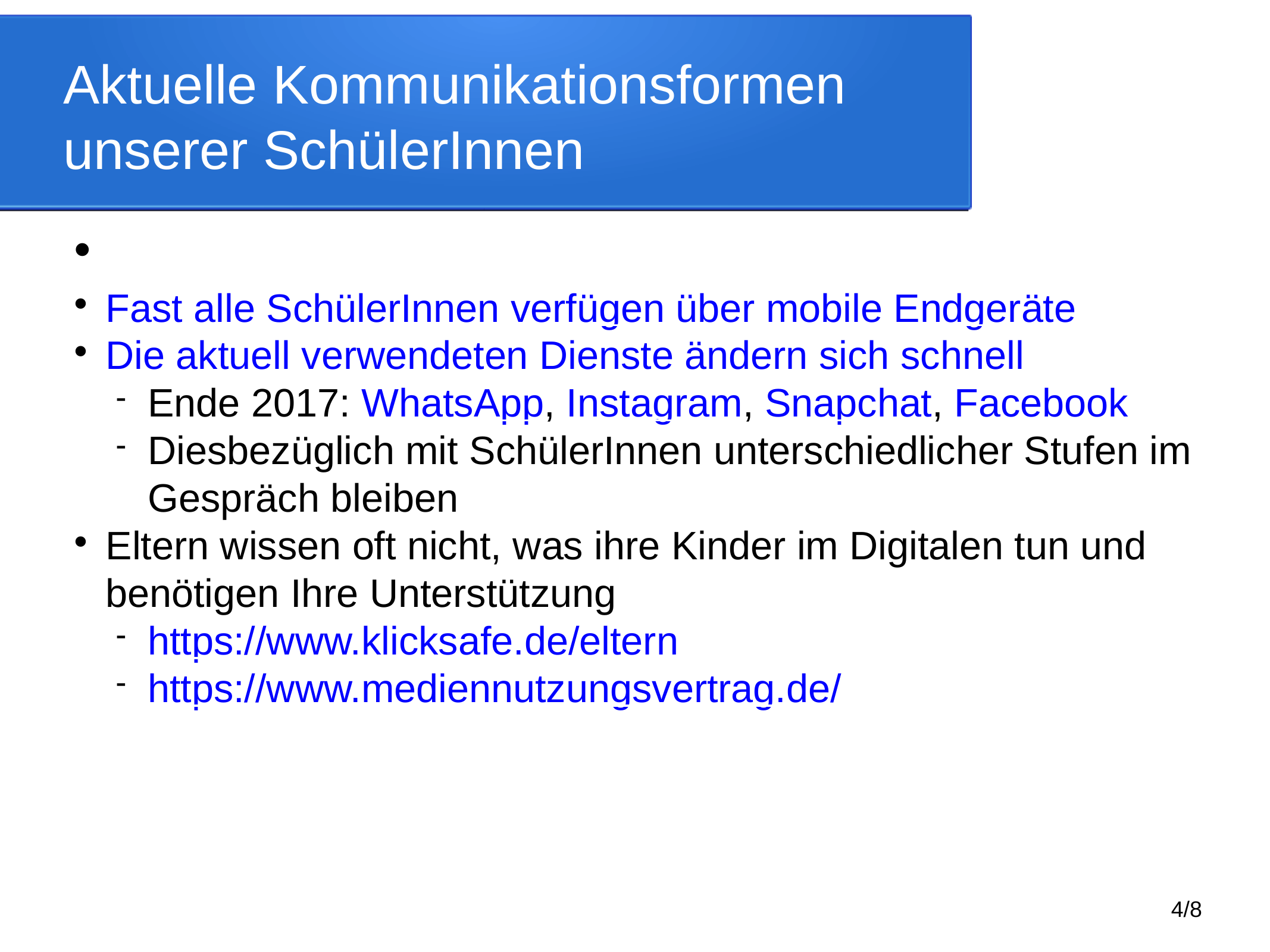

Aktuelle Kommunikationsformen unserer SchülerInnen

Fast alle SchülerInnen verfügen über mobile Endgeräte
Die aktuell verwendeten Dienste ändern sich schnell
Ende 2017: WhatsApp, Instagram, Snapchat, Facebook
Diesbezüglich mit SchülerInnen unterschiedlicher Stufen im Gespräch bleiben
Eltern wissen oft nicht, was ihre Kinder im Digitalen tun und benötigen Ihre Unterstützung
https://www.klicksafe.de/eltern
https://www.mediennutzungsvertrag.de/
4/8